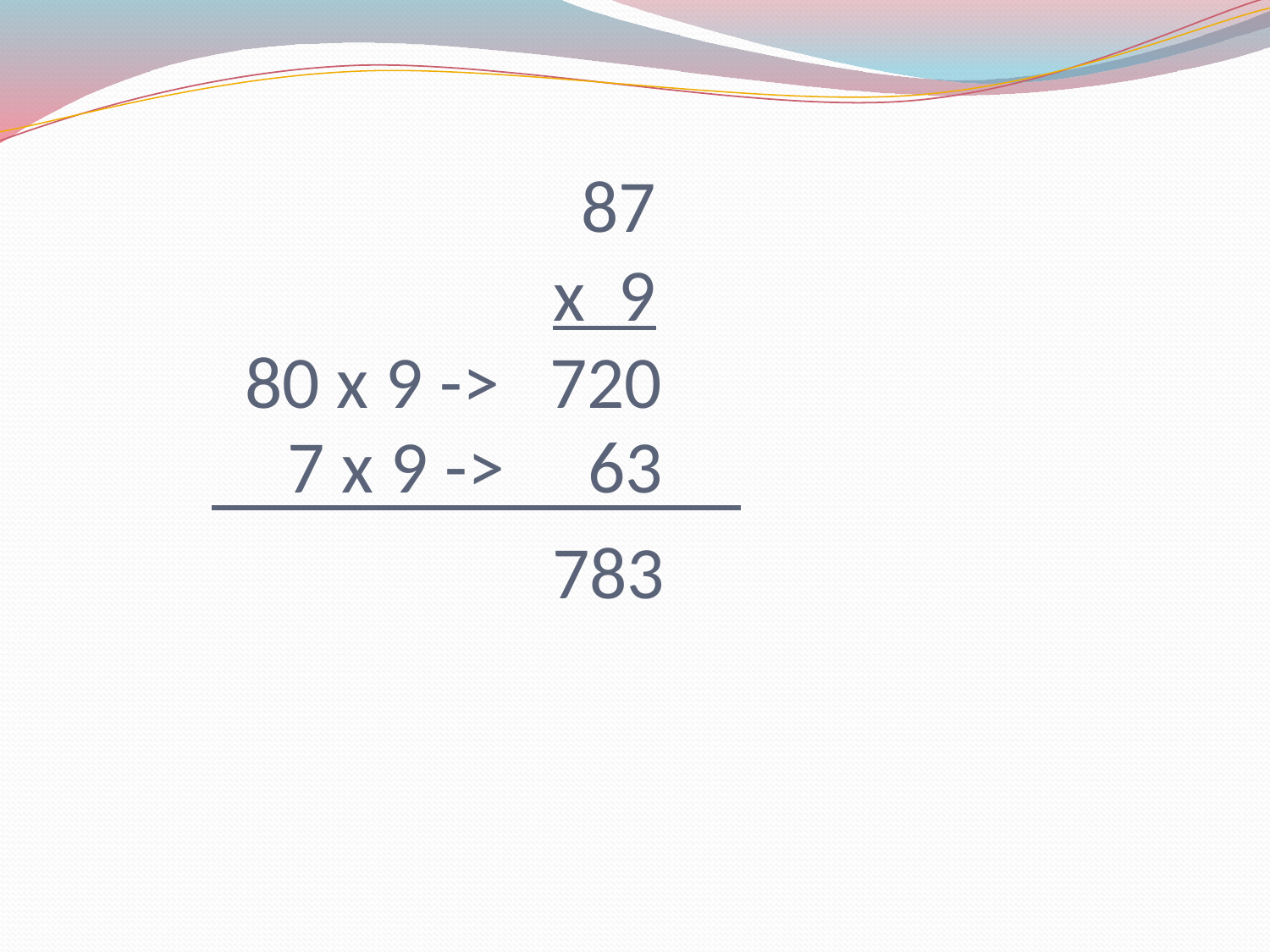

# 87 x  9
80 x 9 ->   720
7 x 9 ->     63
783